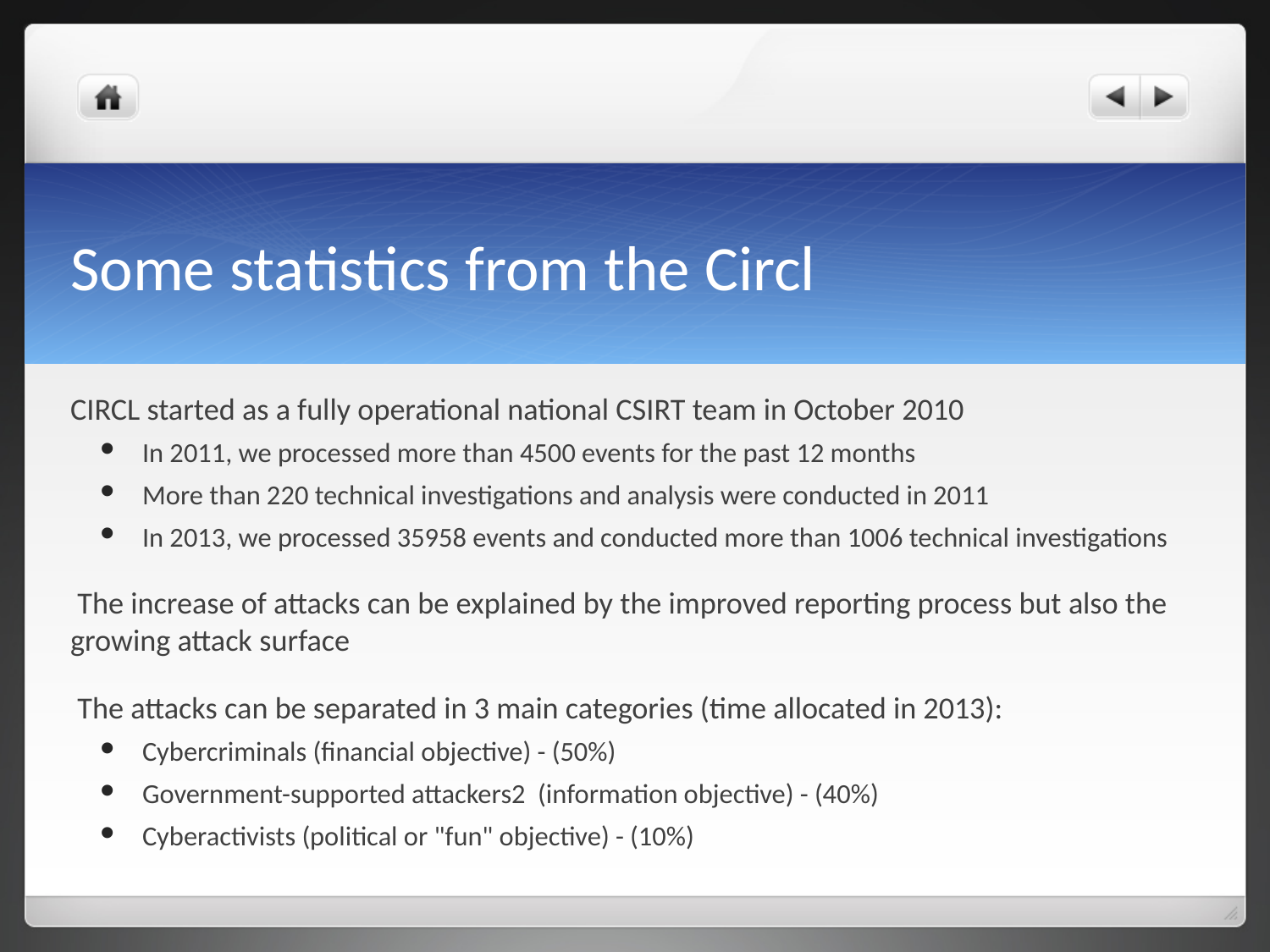

# Some statistics from the Circl
CIRCL started as a fully operational national CSIRT team in October 2010
  In 2011, we processed more than 4500 events for the past 12 months
  More than 220 technical investigations and analysis were conducted in 2011
  In 2013, we processed 35958 events and conducted more than 1006 technical investigations
 The increase of attacks can be explained by the improved reporting process but also the growing attack surface
 The attacks can be separated in 3 main categories (time allocated in 2013):
  Cybercriminals (financial objective) - (50%)
  Government-supported attackers2  (information objective) - (40%)
  Cyberactivists (political or "fun" objective) - (10%)